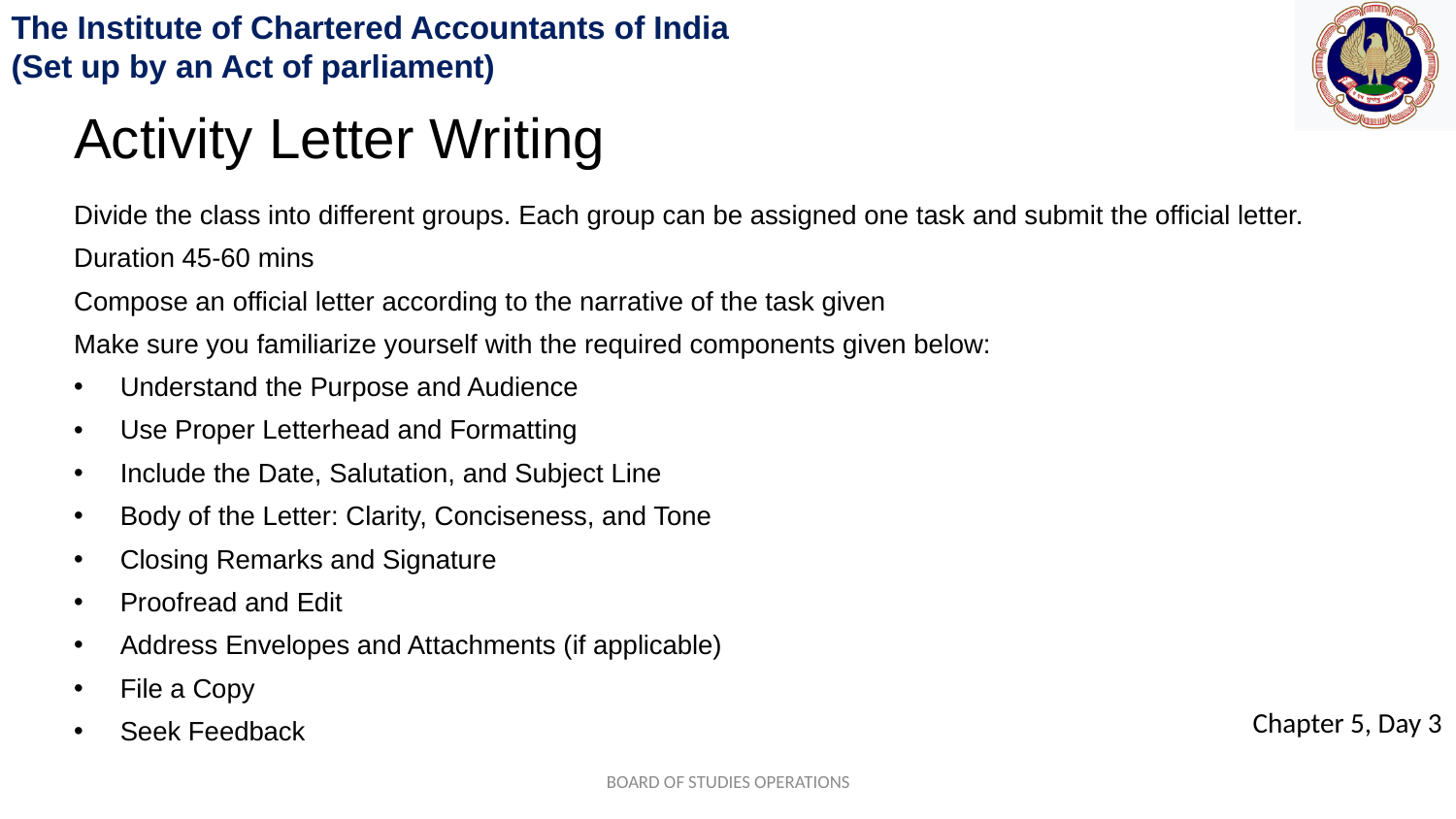

Activity Letter Writing
Divide the class into different groups. Each group can be assigned one task and submit the official letter.
Duration 45-60 mins
Compose an official letter according to the narrative of the task given
Make sure you familiarize yourself with the required components given below:
Understand the Purpose and Audience
Use Proper Letterhead and Formatting
Include the Date, Salutation, and Subject Line
Body of the Letter: Clarity, Conciseness, and Tone
Closing Remarks and Signature
Proofread and Edit
Address Envelopes and Attachments (if applicable)
File a Copy
Seek Feedback

BOARD OF STUDIES OPERATIONS